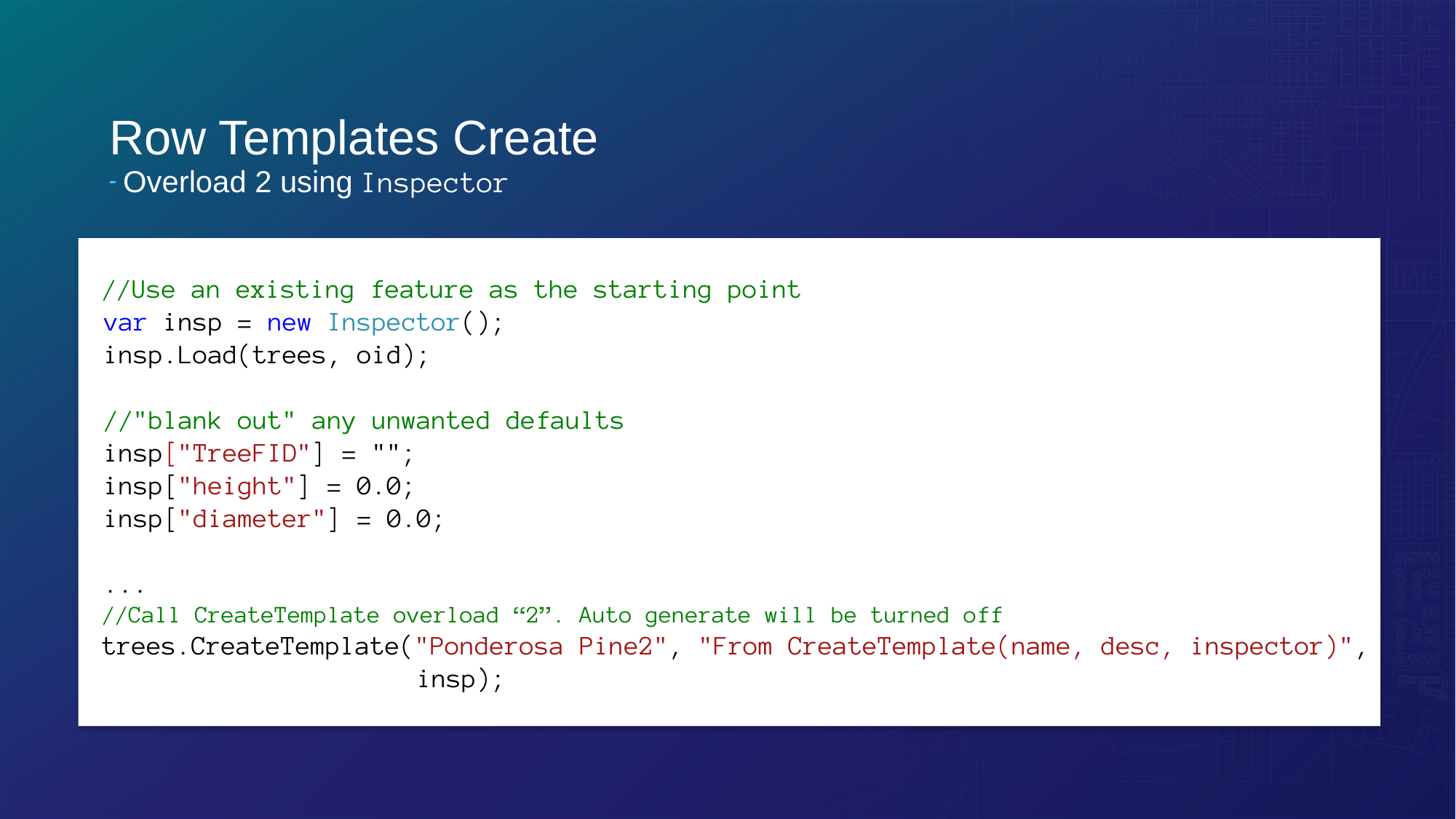

# Row Templates Create
Overload 2 using Inspector

 //Use an existing feature as the starting point
 var insp = new Inspector();
 insp.Load(trees, oid);

 //"blank out" any unwanted defaults
 insp["TreeFID"] = "";
 insp["height"] = 0.0;
 insp["diameter"] = 0.0;

 ...
 //Call CreateTemplate overload “2”. Auto generate will be turned off
 trees.CreateTemplate("Ponderosa Pine2", "From CreateTemplate(name, desc, inspector)",
                      insp);